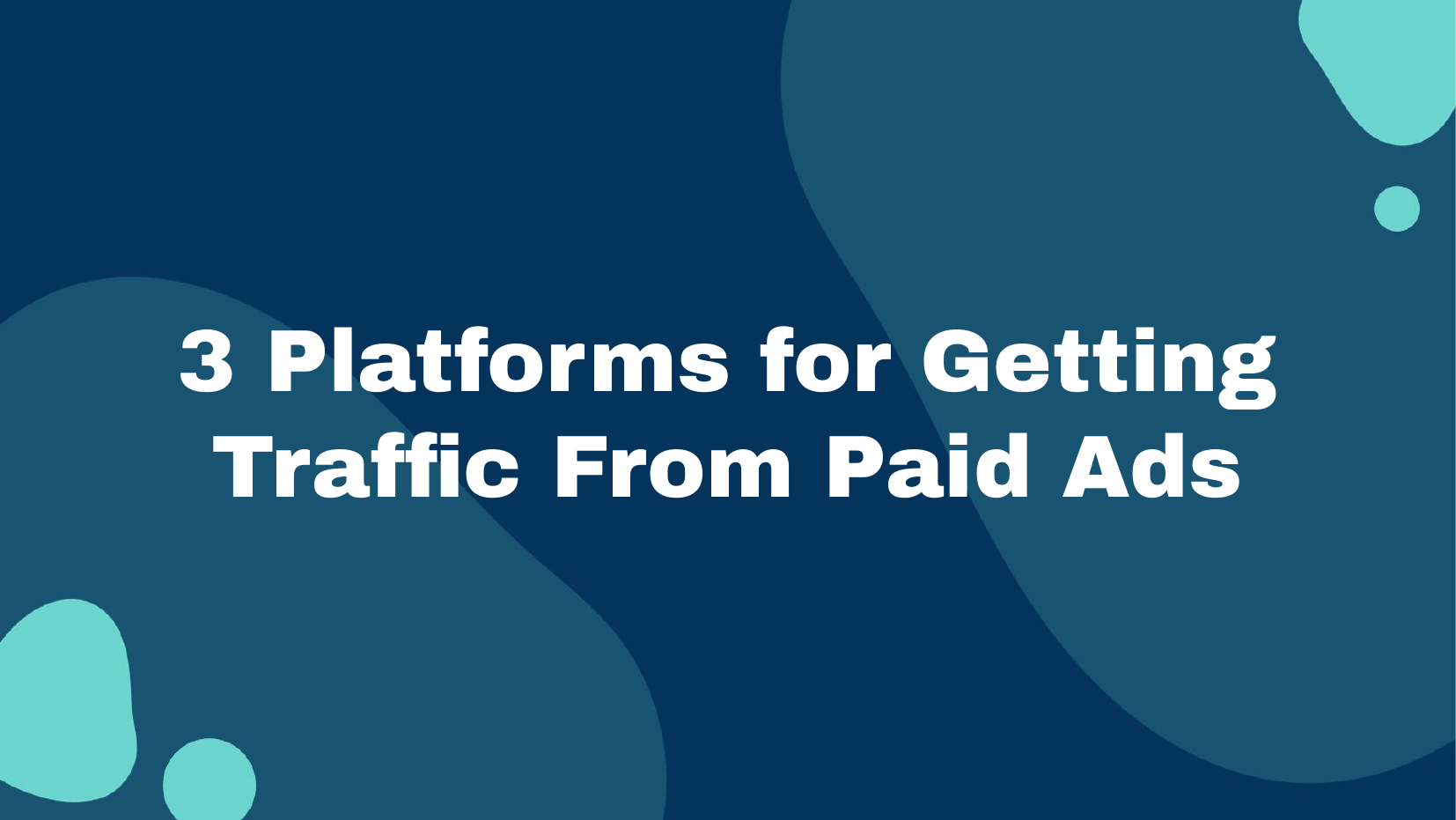

3 Platforms for Getting Traffic From Paid Ads